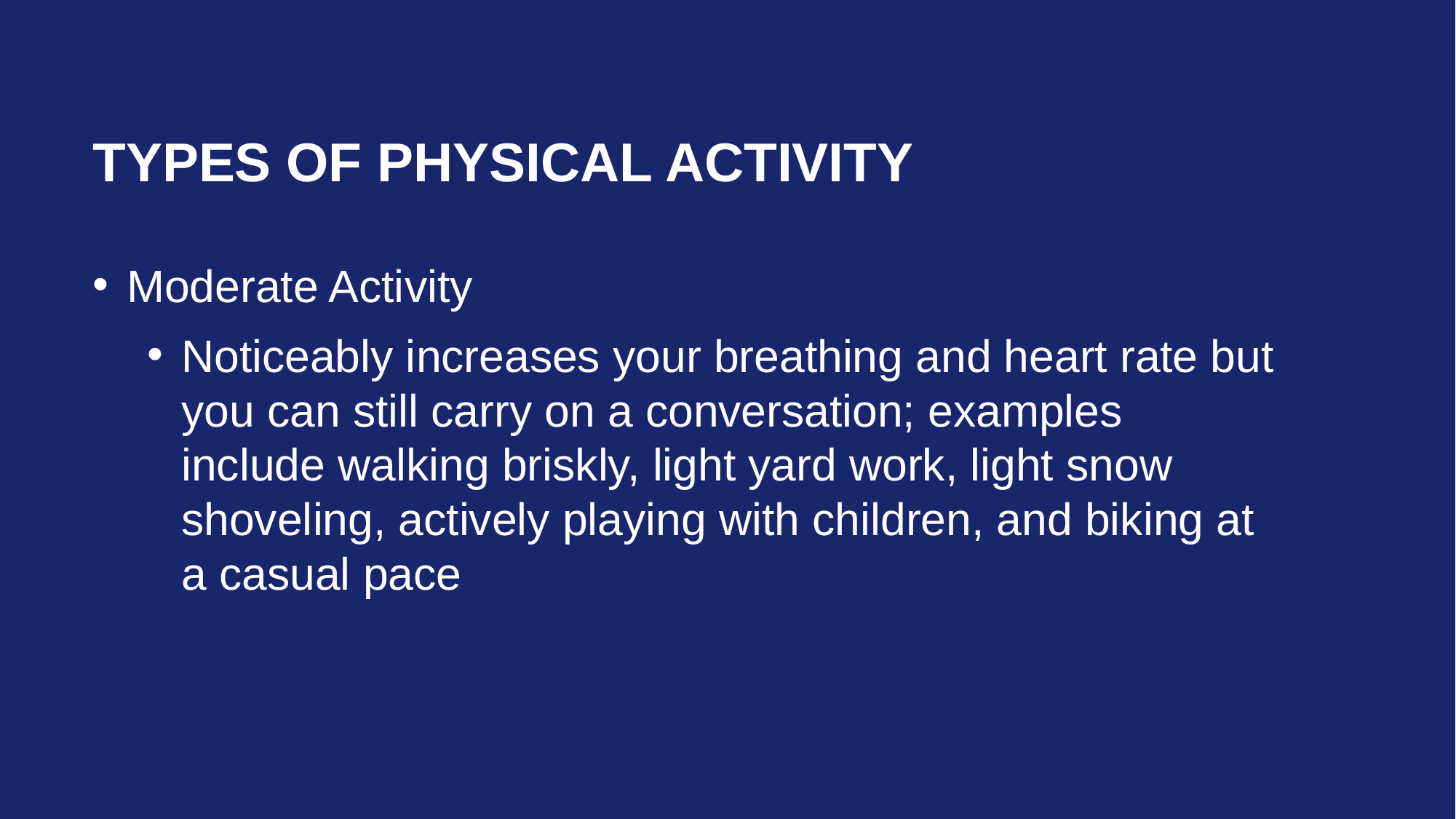

# Types of physical activity
Moderate Activity
Noticeably increases your breathing and heart rate but you can still carry on a conversation; examples include walking briskly, light yard work, light snow shoveling, actively playing with children, and biking at a casual pace